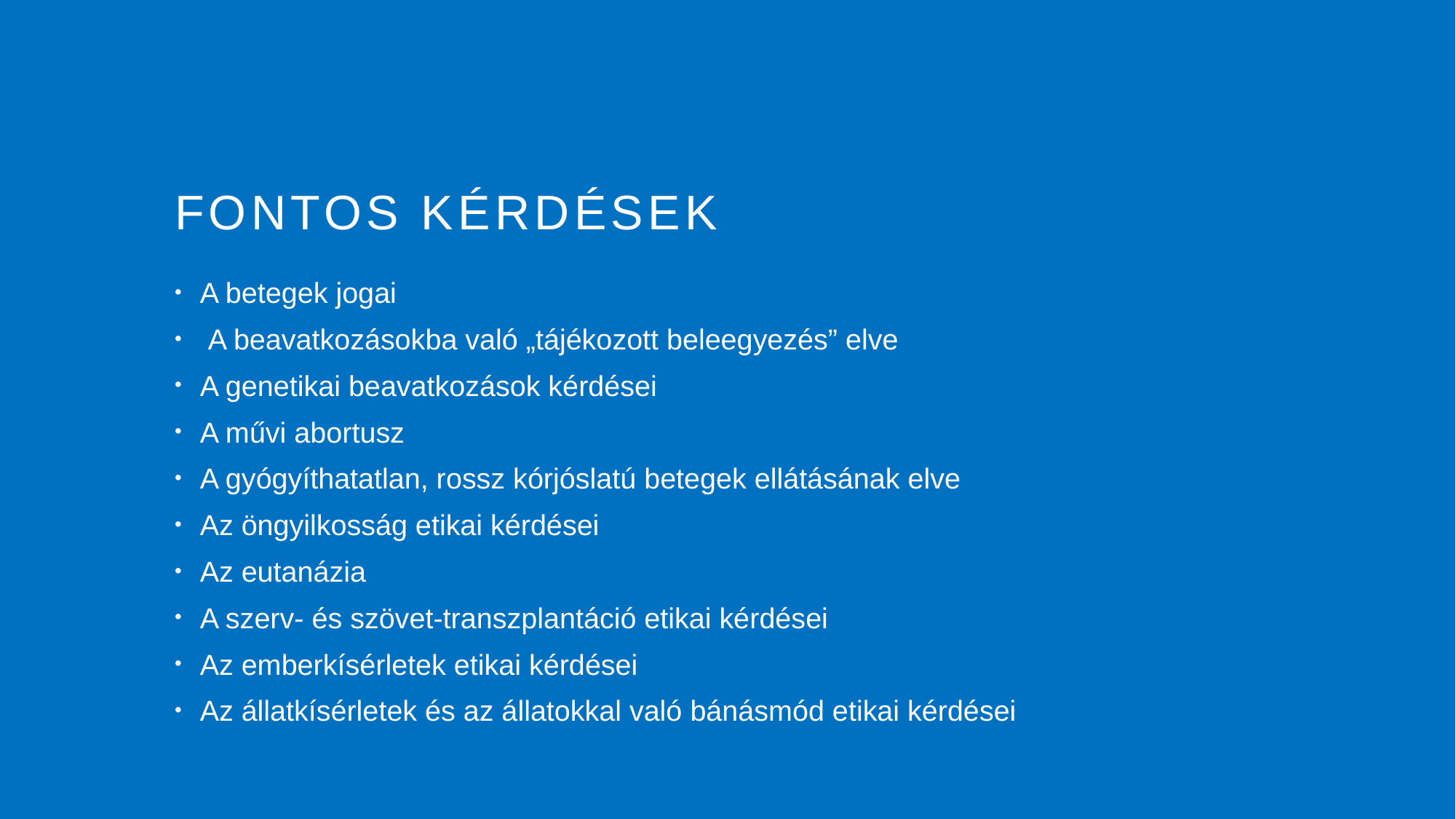

# Fontos kérdések
A betegek jogai
 A beavatkozásokba való „tájékozott beleegyezés” elve
A genetikai beavatkozások kérdései
A művi abortusz
A gyógyíthatatlan, rossz kórjóslatú betegek ellátásának elve
Az öngyilkosság etikai kérdései
Az eutanázia
A szerv- és szövet-transzplantáció etikai kérdései
Az emberkísérletek etikai kérdései
Az állatkísérletek és az állatokkal való bánásmód etikai kérdései